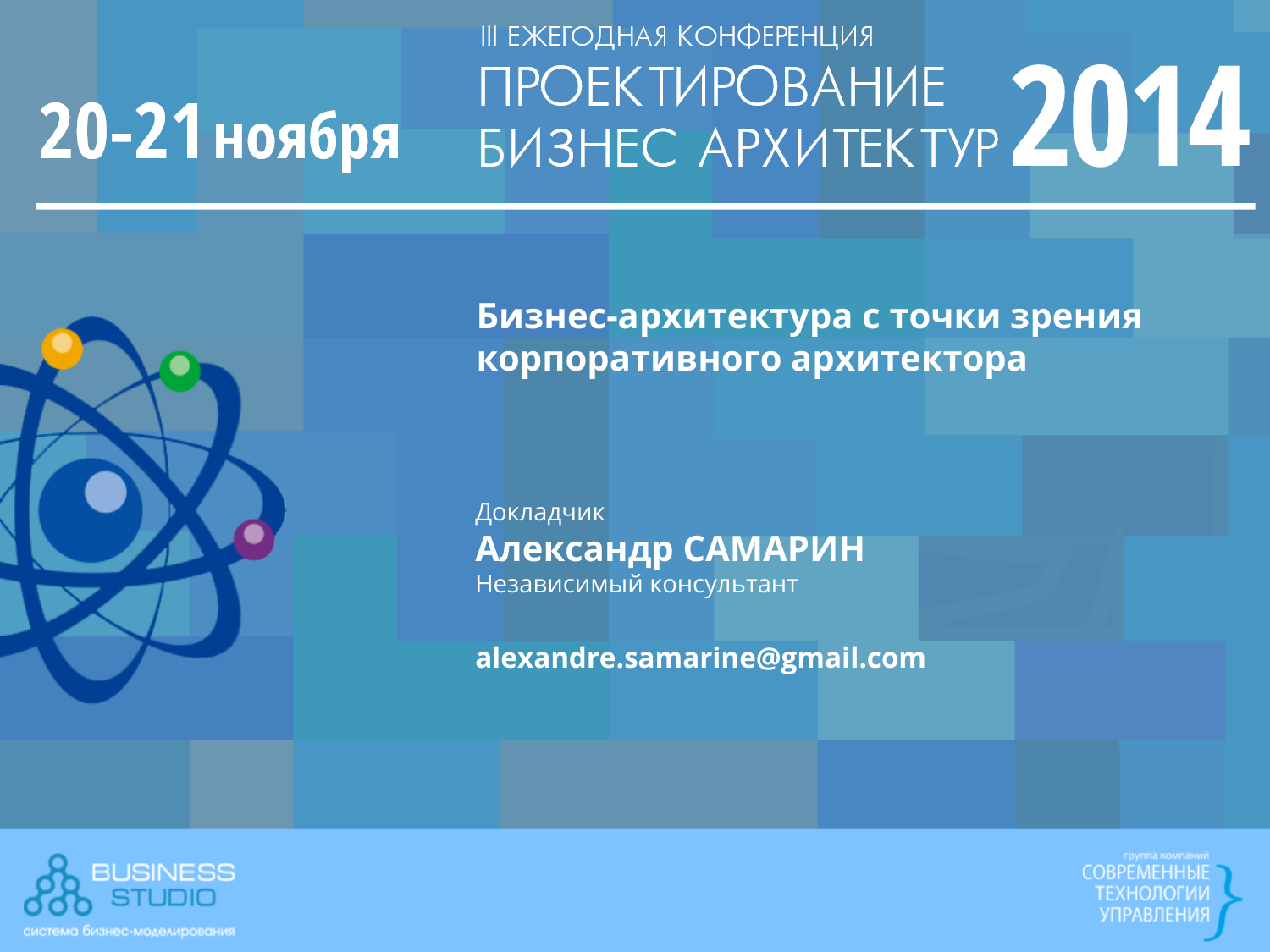

Бизнес-архитектура с точки зрения корпоративного архитектора
Докладчик
Александр САМАРИН
Независимый консультант

alexandre.samarine@gmail.com